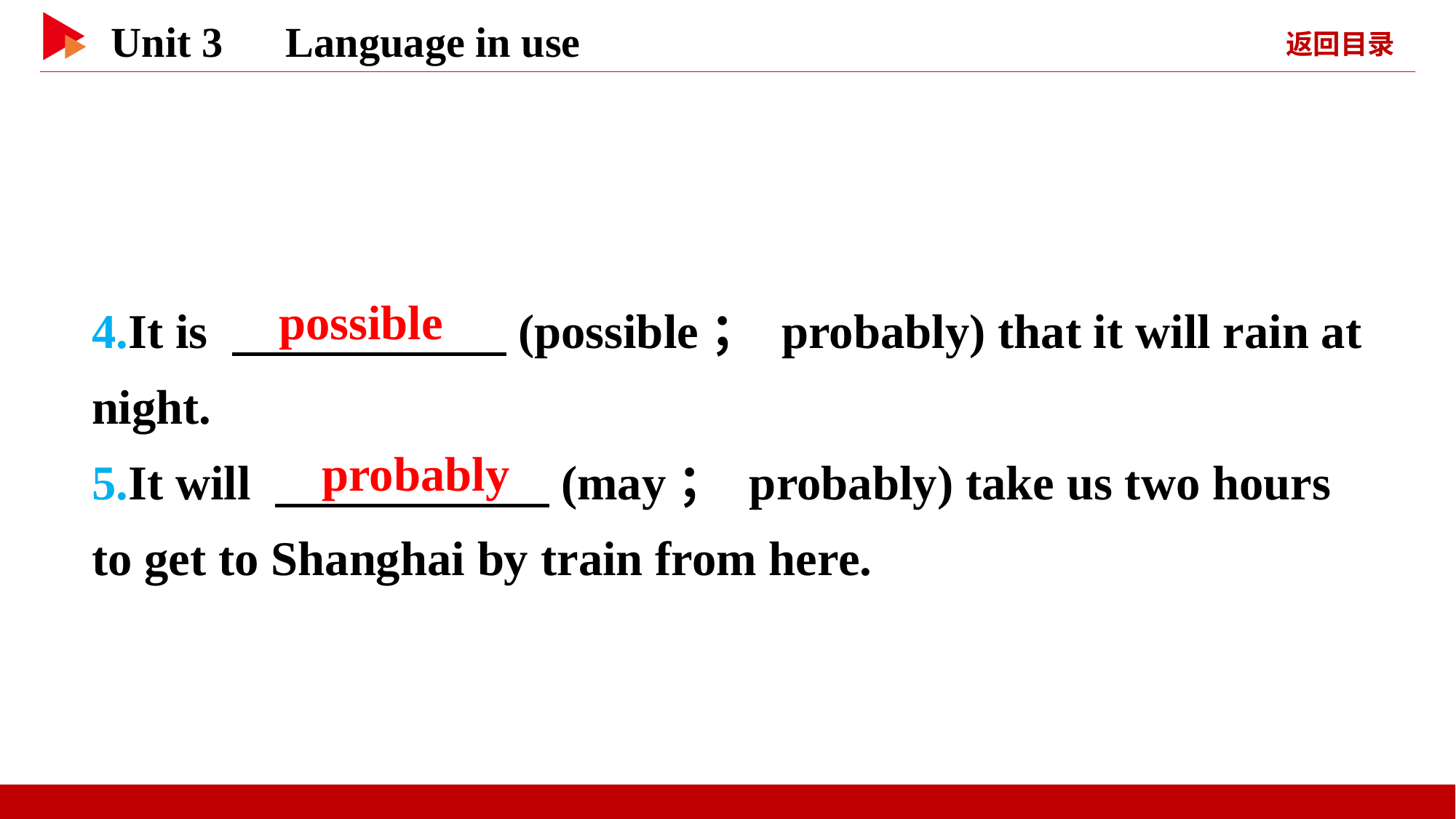

4.It is 　                　(possible； probably) that it will rain at night.
5.It will 　                　(may； probably) take us two hours to get to Shanghai by train from here.
　possible
　probably